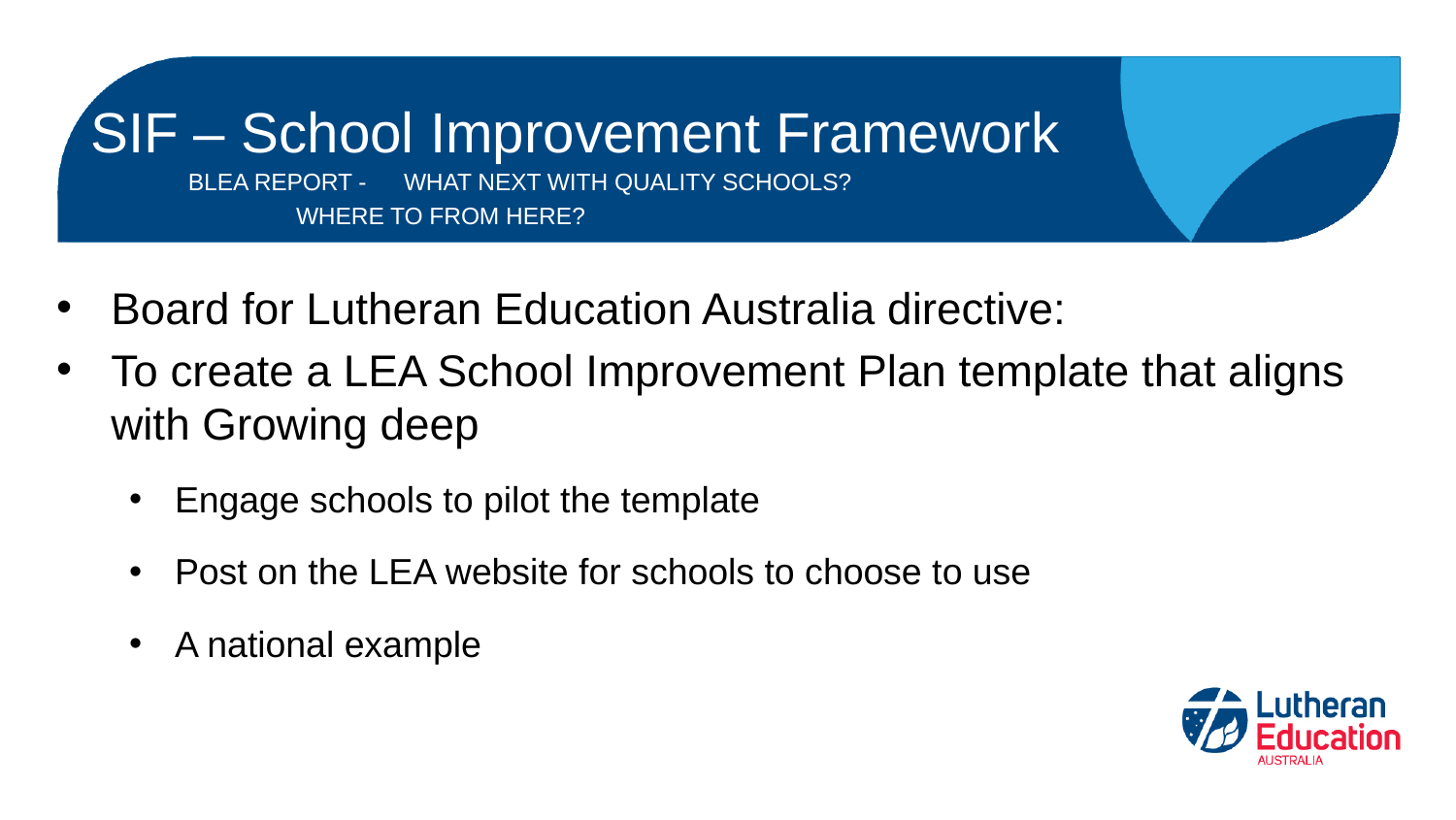

SIF – School Improvement Framework
BLEA REPORT -		WHAT NEXT WITH QUALITY SCHOOLS?
				WHERE TO FROM HERE?
Board for Lutheran Education Australia directive:
To create a LEA School Improvement Plan template that aligns with Growing deep

Engage schools to pilot the template
Post on the LEA website for schools to choose to use
A national example